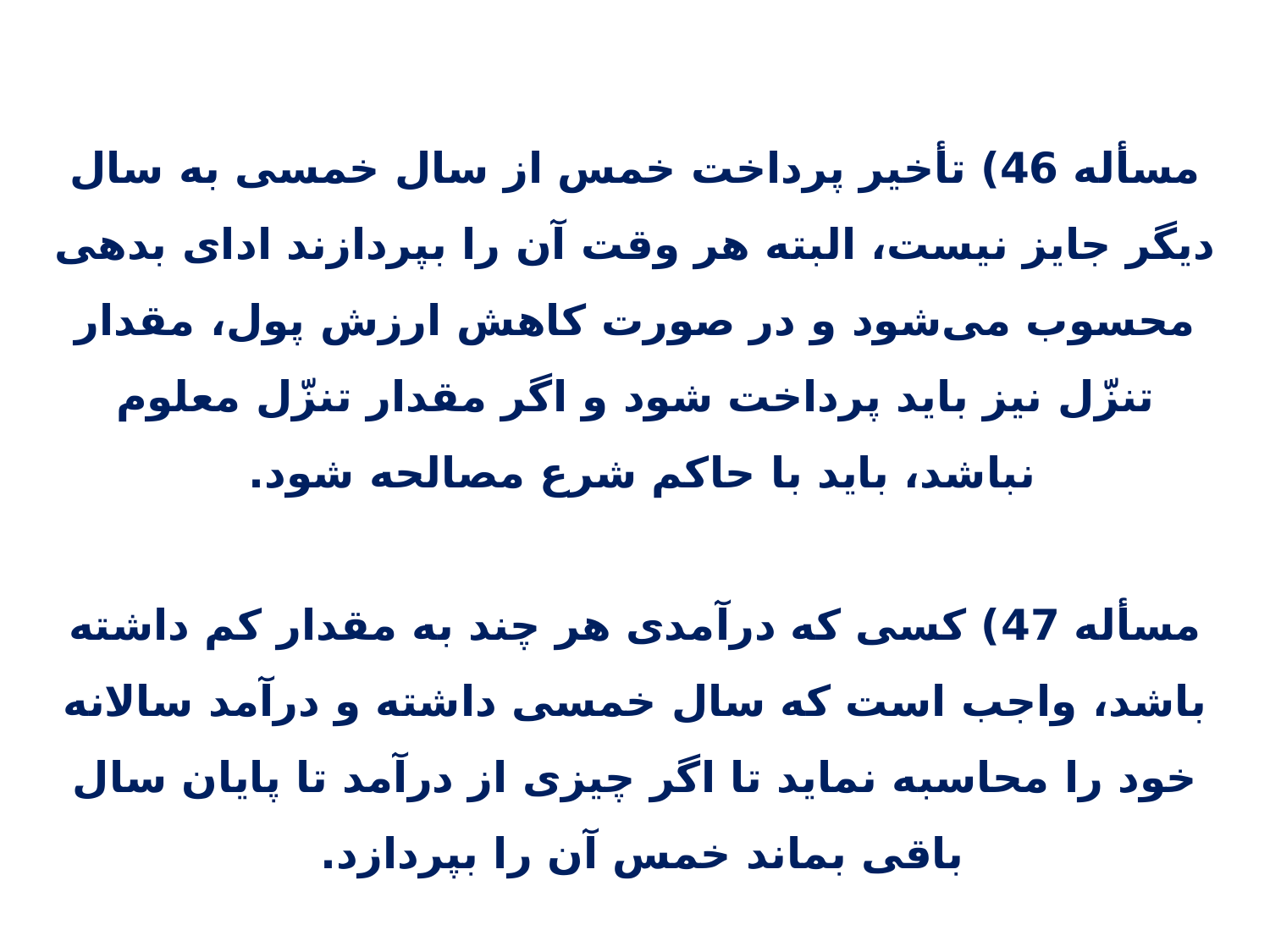

مسأله 46) تأخیر پرداخت خمس از سال خمسی به سال دیگر جایز نیست، البته هر وقت آن را بپردازند ادای بدهی محسوب می‌شود و در صورت کاهش ارزش پول، مقدار تنزّل نیز باید پرداخت شود و اگر مقدار تنزّل معلوم نباشد، باید با حاکم شرع مصالحه شود.

مسأله 47) کسی که درآمدی هر چند به مقدار کم داشته باشد، واجب است که سال خمسی داشته و درآمد سالانه خود را محاسبه نماید تا اگر چیزی از درآمد تا پایان سال باقی بماند خمس آن را بپردازد.